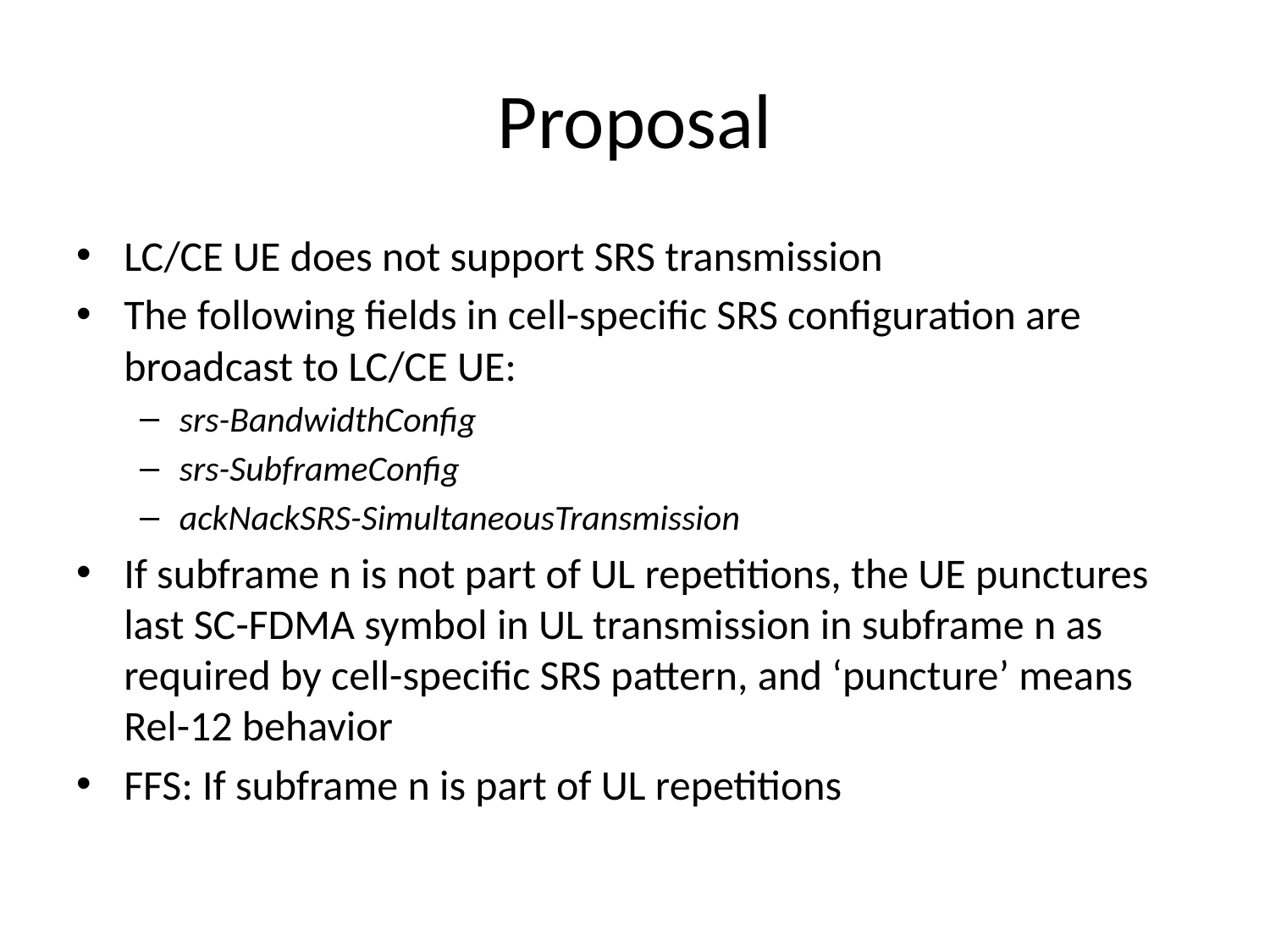

# Proposal
LC/CE UE does not support SRS transmission
The following fields in cell-specific SRS configuration are broadcast to LC/CE UE:
srs-BandwidthConfig
srs-SubframeConfig
ackNackSRS-SimultaneousTransmission
If subframe n is not part of UL repetitions, the UE punctures last SC-FDMA symbol in UL transmission in subframe n as required by cell-specific SRS pattern, and ‘puncture’ means Rel-12 behavior
FFS: If subframe n is part of UL repetitions